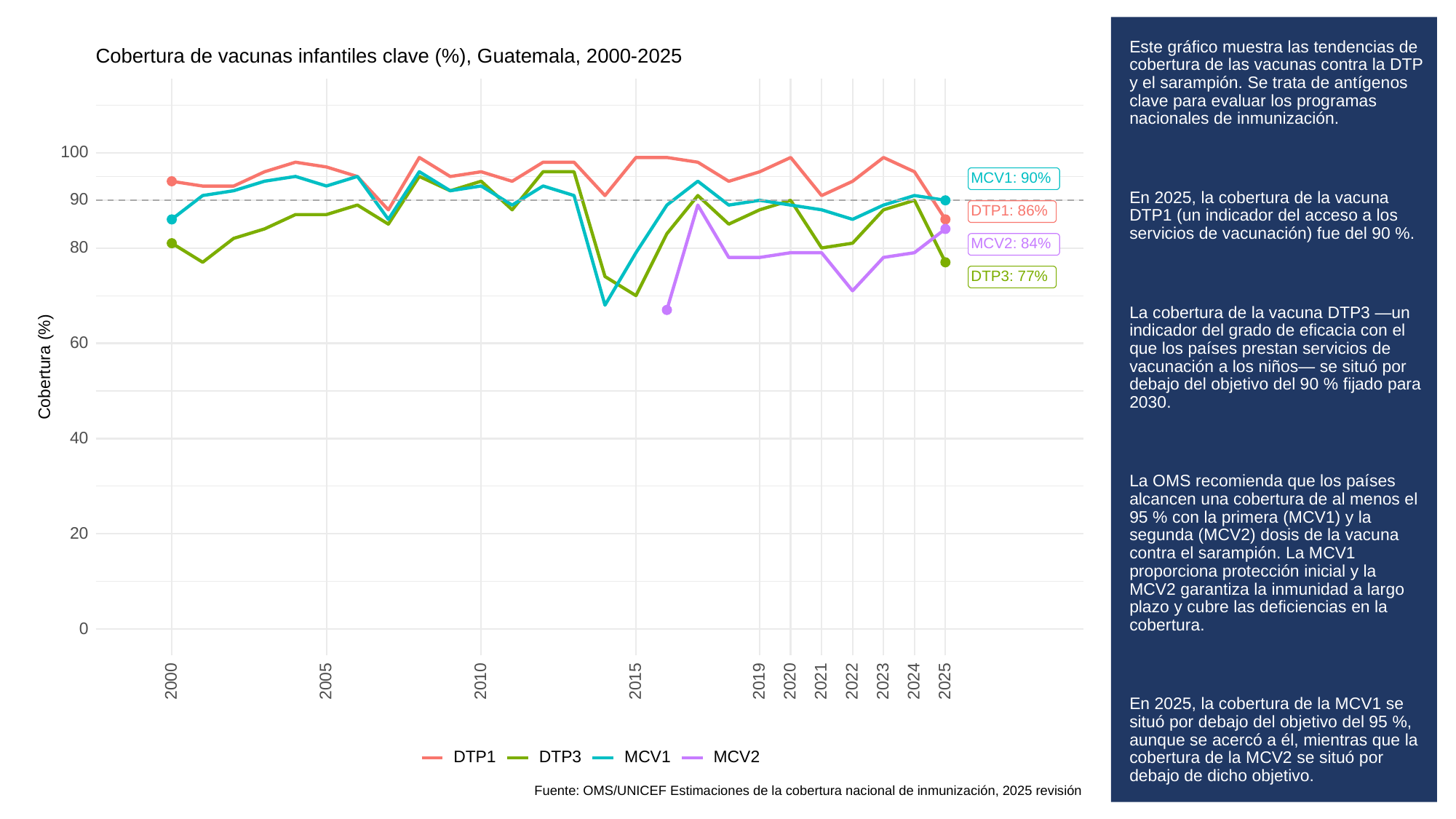

# Este gráfico muestra las tendencias de cobertura de las vacunas contra la DTP y el sarampión. Se trata de antígenos clave para evaluar los programas nacionales de inmunización.

En 2025, la cobertura de la vacuna DTP1 (un indicador del acceso a los servicios de vacunación) fue del 90 %.

La cobertura de la vacuna DTP3 —un indicador del grado de eficacia con el que los países prestan servicios de vacunación a los niños— se situó por debajo del objetivo del 90 % fijado para 2030.

La OMS recomienda que los países alcancen una cobertura de al menos el 95 % con la primera (MCV1) y la segunda (MCV2) dosis de la vacuna contra el sarampión. La MCV1 proporciona protección inicial y la MCV2 garantiza la inmunidad a largo plazo y cubre las deficiencias en la cobertura.

En 2025, la cobertura de la MCV1 se situó por debajo del objetivo del 95 %, aunque se acercó a él, mientras que la cobertura de la MCV2 se situó por debajo de dicho objetivo.

Entre 2024 y 2025, la cobertura de 1 vacuna aumentó, la de 3 disminuyó y la de 0 se mantuvo igual.

Cobertura de vacunas infantiles clave (%), Guatemala, 2000-2025

100

MCV1: 90%

90

DTP1: 86%

MCV2: 84%

80

DTP3: 77%

60

Cobertura (%)

40

20

0

2023
2000
2005
2010
2015
2019
2020
2021
2022
2024
2025
MCV1
MCV2
DTP3
DTP1

Fuente: OMS/UNICEF Estimaciones de la cobertura nacional de inmunización, 2025 revisión